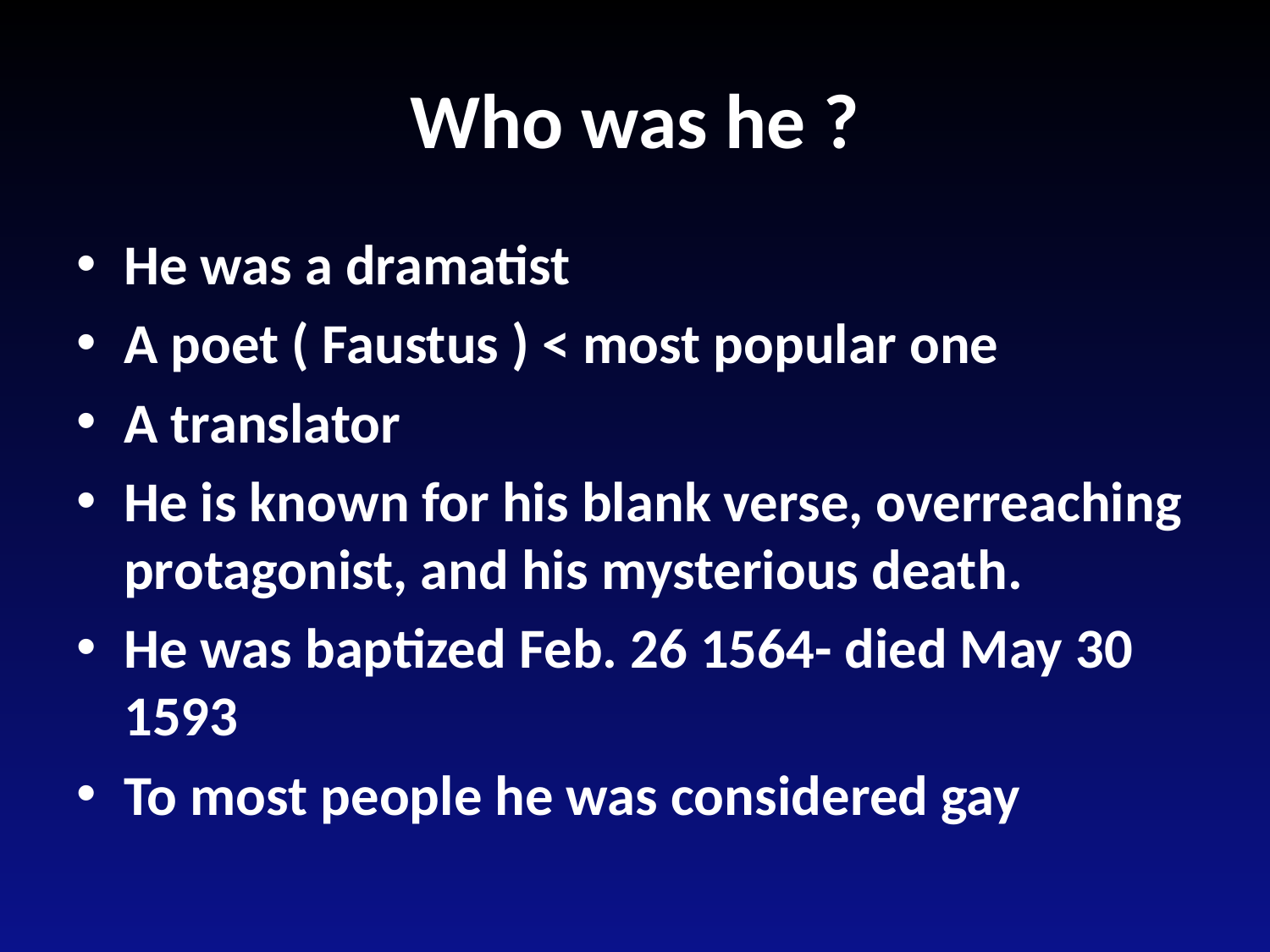

# Who was he ?
He was a dramatist
A poet ( Faustus ) < most popular one
A translator
He is known for his blank verse, overreaching protagonist, and his mysterious death.
He was baptized Feb. 26 1564- died May 30 1593
To most people he was considered gay